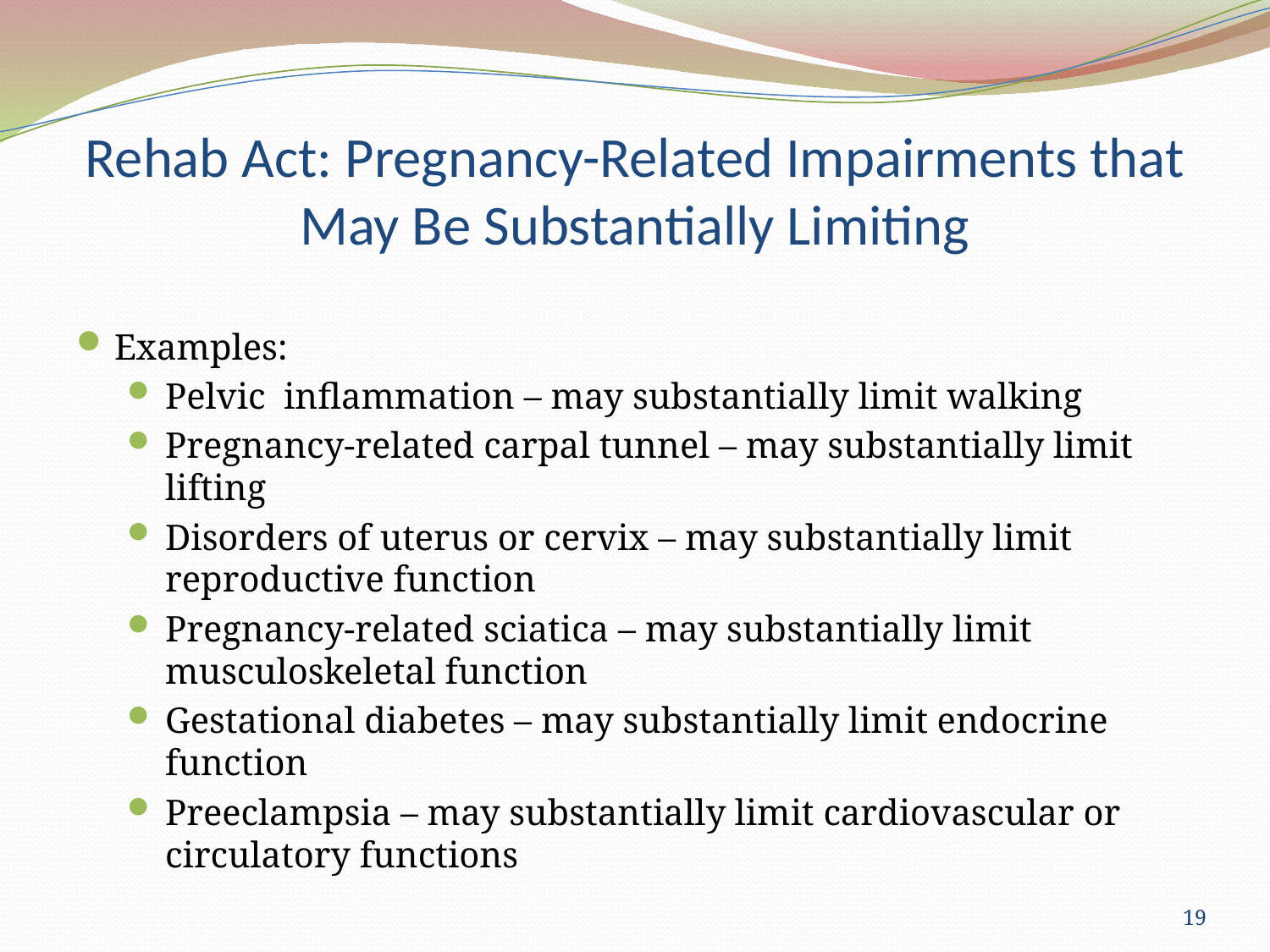

# Rehab Act: Pregnancy-Related Impairments that May Be Substantially Limiting

Examples:
Pelvic  inflammation – may substantially limit walking
Pregnancy-related carpal tunnel – may substantially limit lifting
Disorders of uterus or cervix – may substantially limit reproductive function
Pregnancy-related sciatica – may substantially limit musculoskeletal function
Gestational diabetes – may substantially limit endocrine function
Preeclampsia – may substantially limit cardiovascular or circulatory functions

19